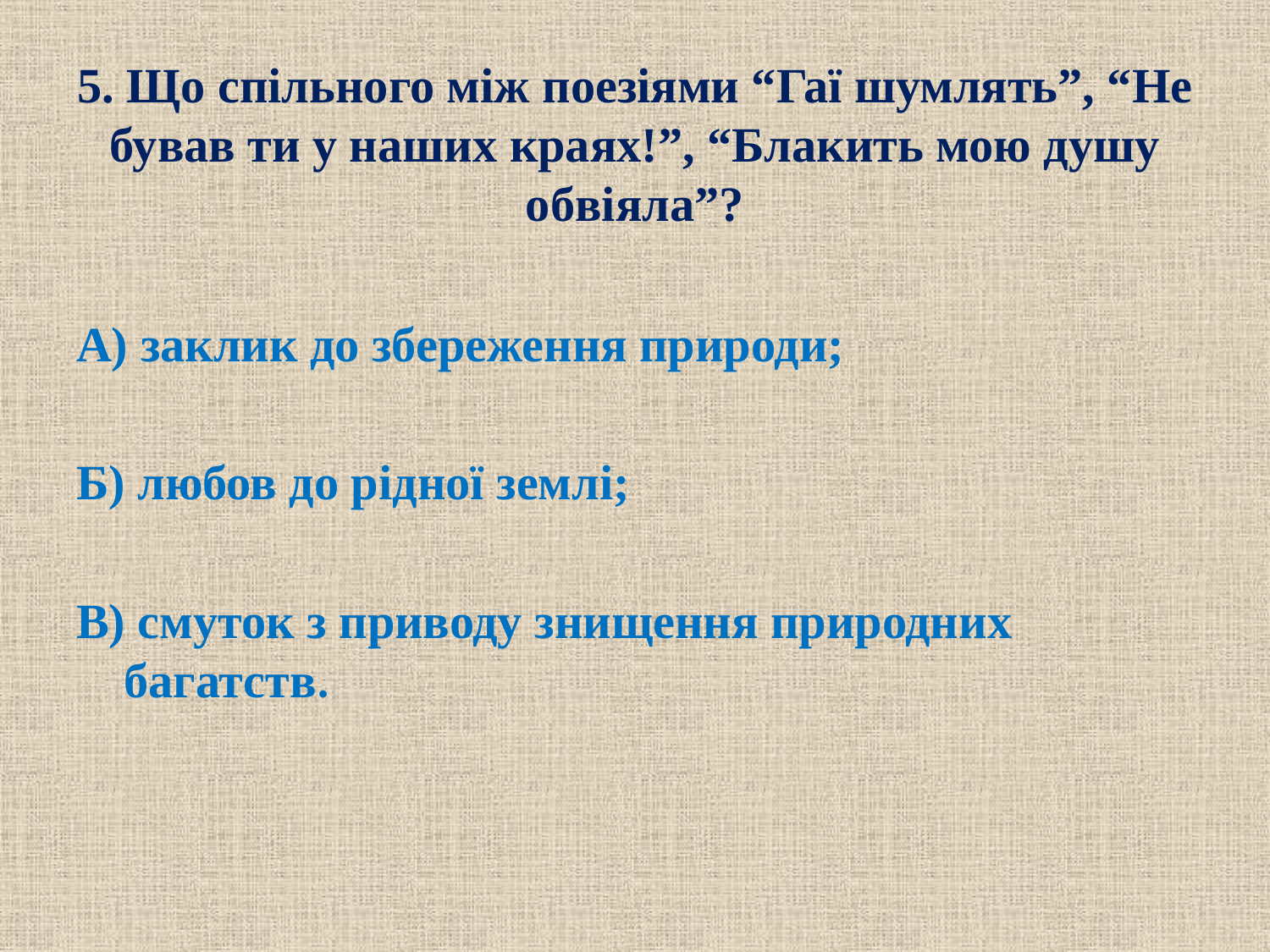

# 5. Що спільного між поезіями “Гаї шумлять”, “Не бував ти у наших краях!”, “Блакить мою душу обвіяла”?
А) заклик до збереження природи;

Б) любов до рідної землі;

В) смуток з приводу знищення природних багатств.